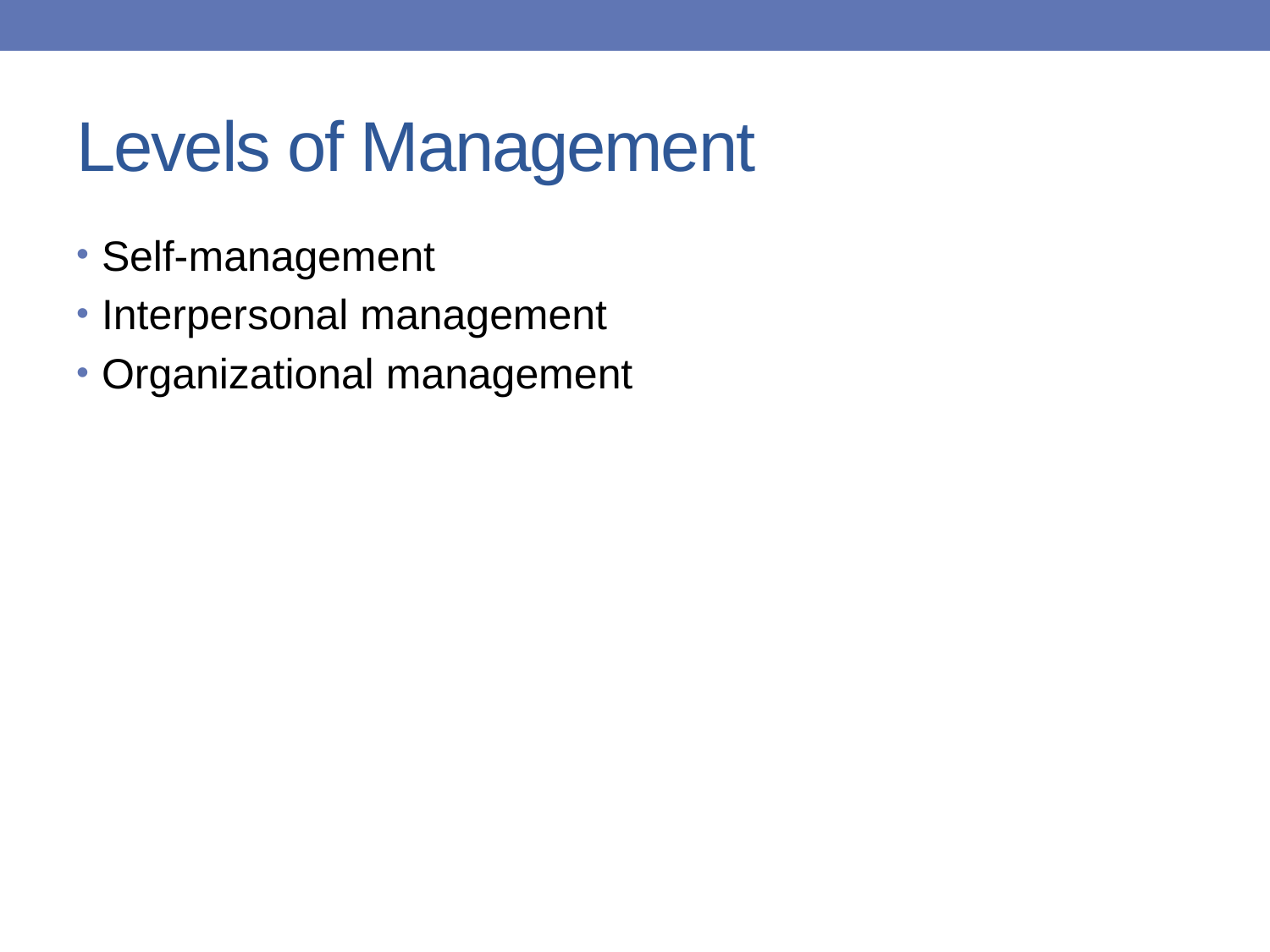

# Levels of Management
Self-management
Interpersonal management
Organizational management